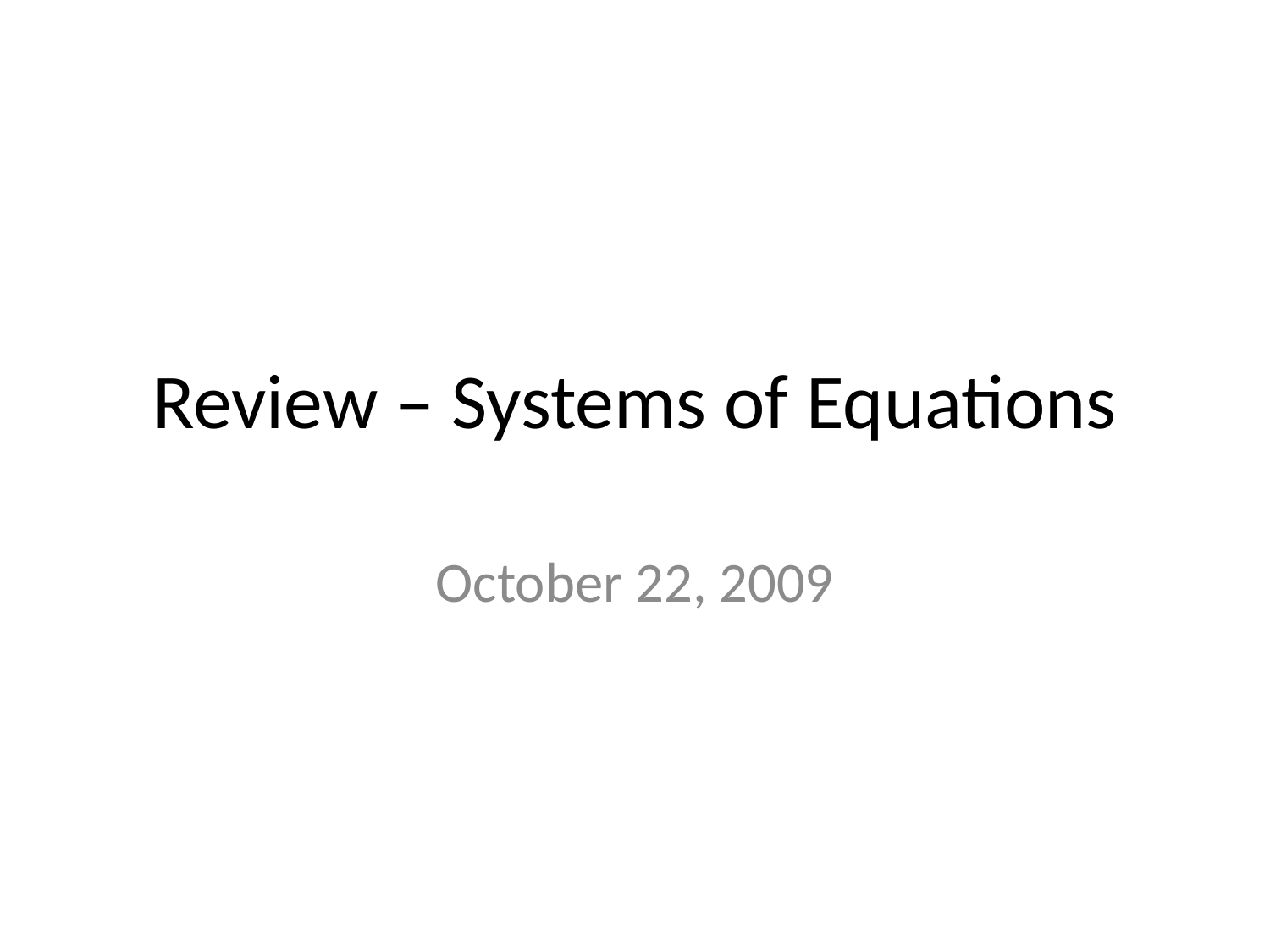

# Review – Systems of Equations
October 22, 2009